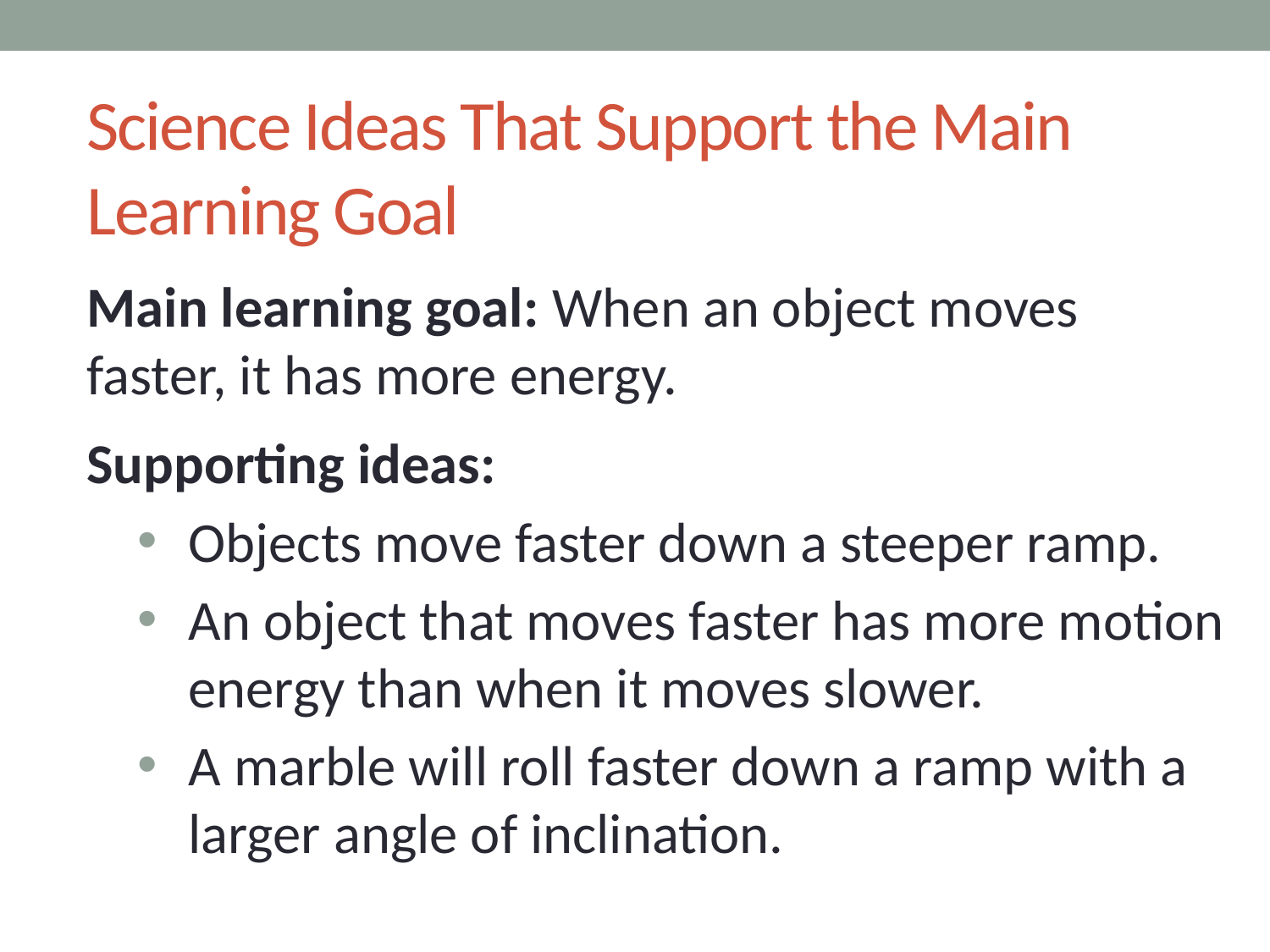

# Science Ideas That Support the Main Learning Goal
Main learning goal: When an object moves faster, it has more energy.
Supporting ideas:
Objects move faster down a steeper ramp.
An object that moves faster has more motion energy than when it moves slower.
A marble will roll faster down a ramp with a larger angle of inclination.